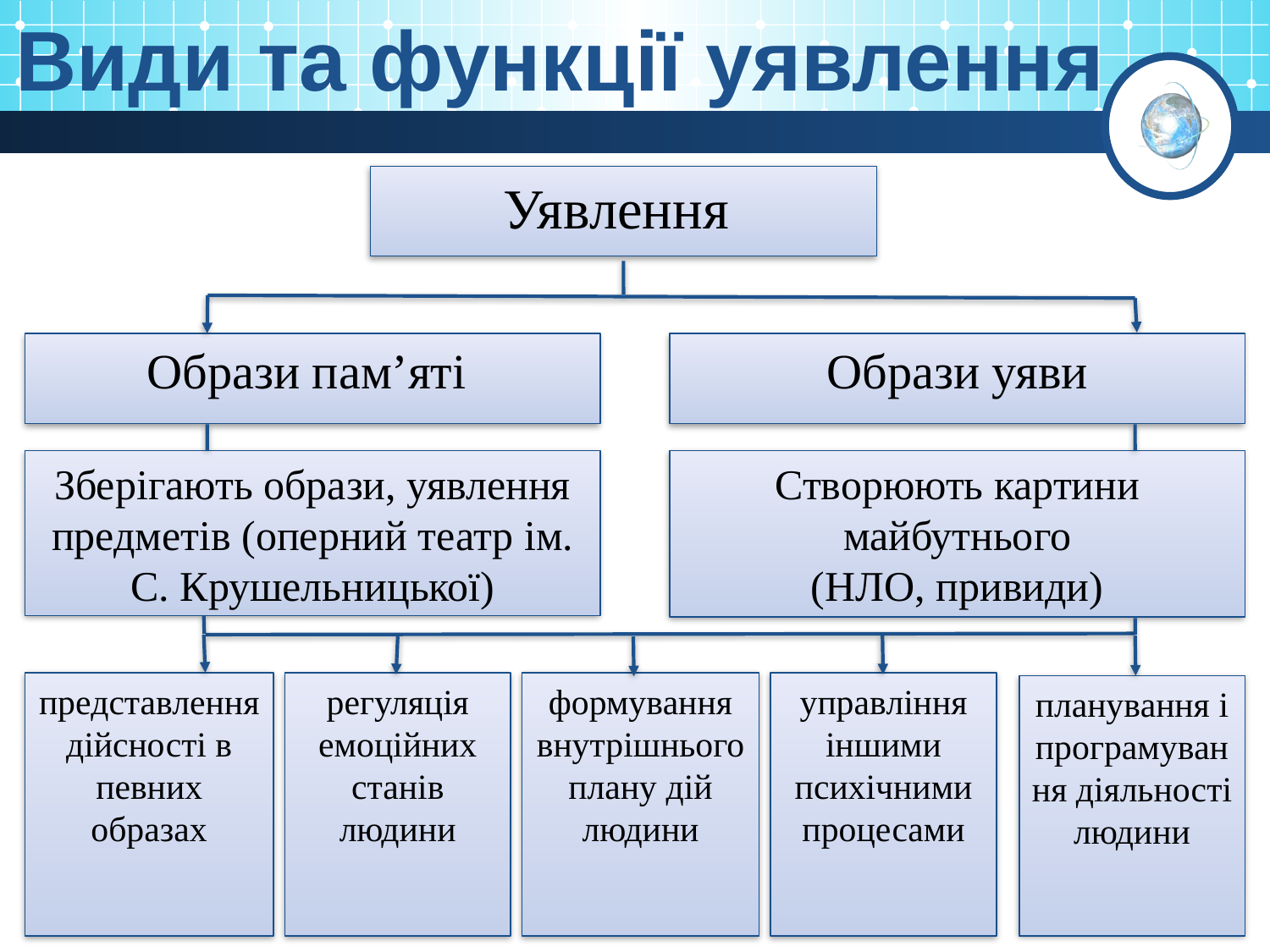

Види та функції уявлення
Уявлення

Образи пам’яті
Образи уяви
Зберігають образи, уявлення предметів (оперний театр ім. С. Крушельницької)
Створюють картини майбутнього
(НЛО, привиди)

представлення дійсності в певних образах
формування внутрішнього плану дій людини
управління іншими психічними процесами
регуляція емоційних станів
людини
планування і програмування діяльності людини